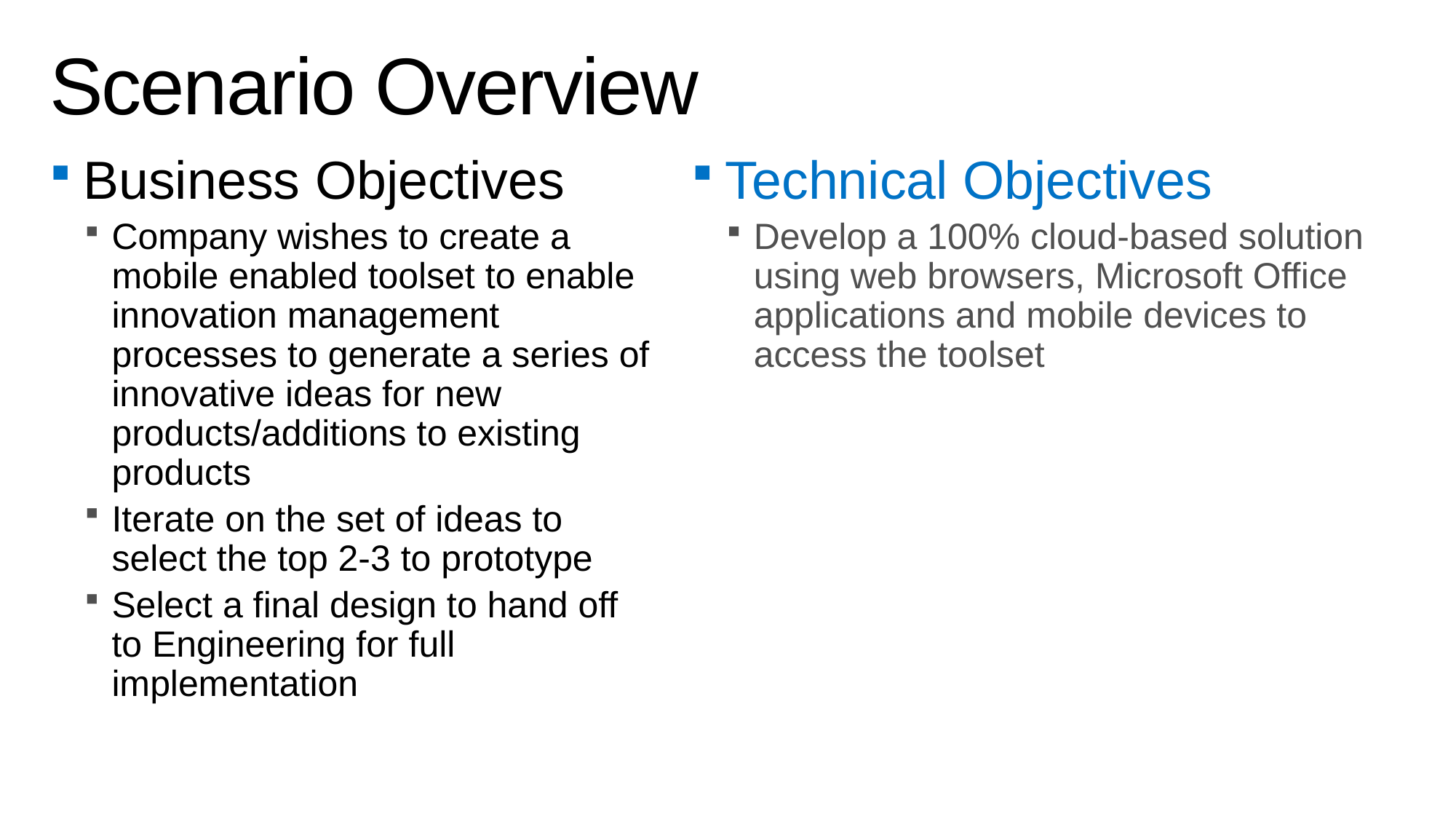

# Scenario Overview
Business Objectives
Company wishes to create a mobile enabled toolset to enable innovation management processes to generate a series of innovative ideas for new products/additions to existing products
Iterate on the set of ideas to select the top 2-3 to prototype
Select a final design to hand off to Engineering for full implementation
Technical Objectives
Develop a 100% cloud-based solution using web browsers, Microsoft Office applications and mobile devices to access the toolset